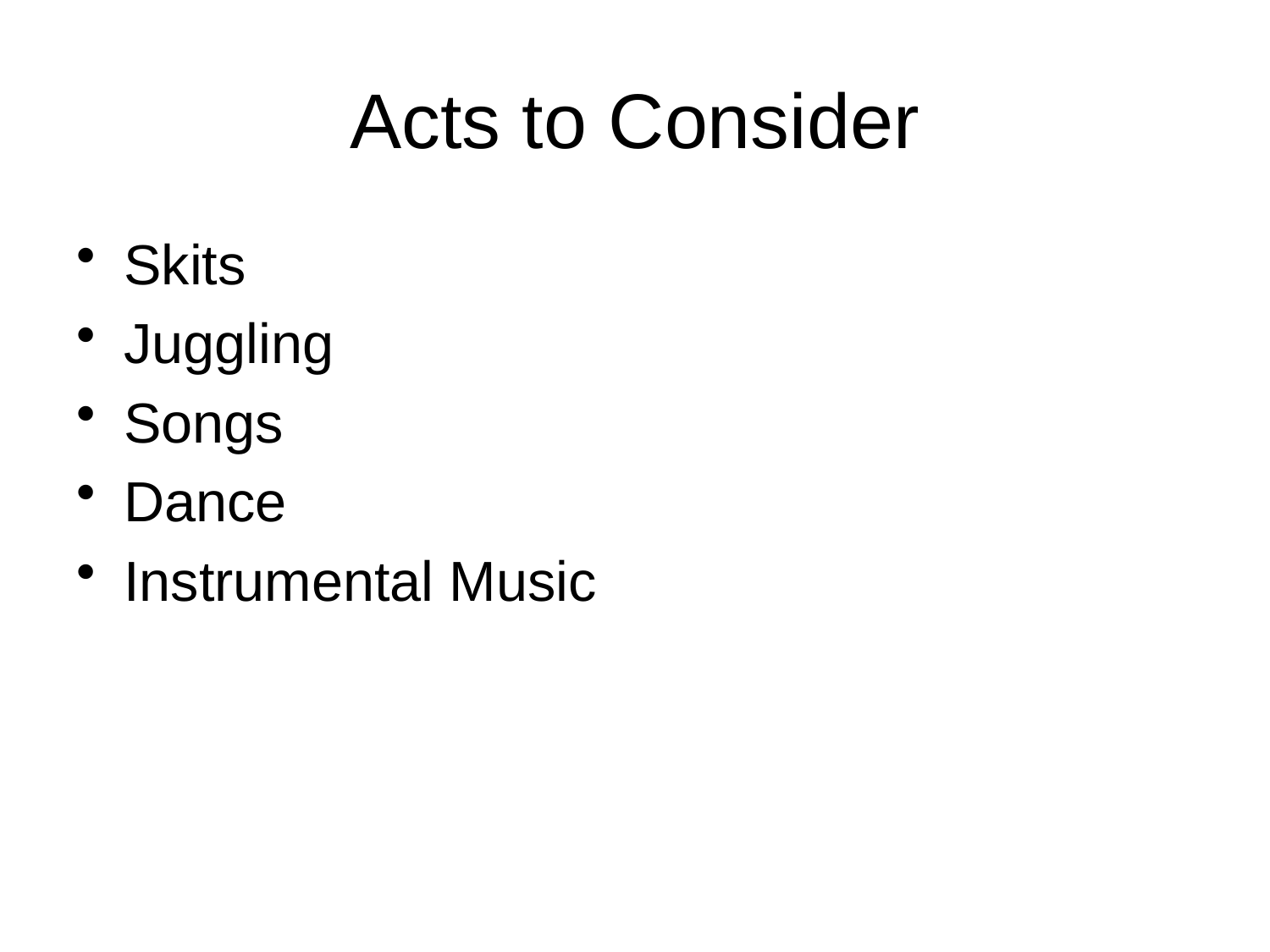

# Acts to Consider
Skits
Juggling
Songs
Dance
Instrumental Music